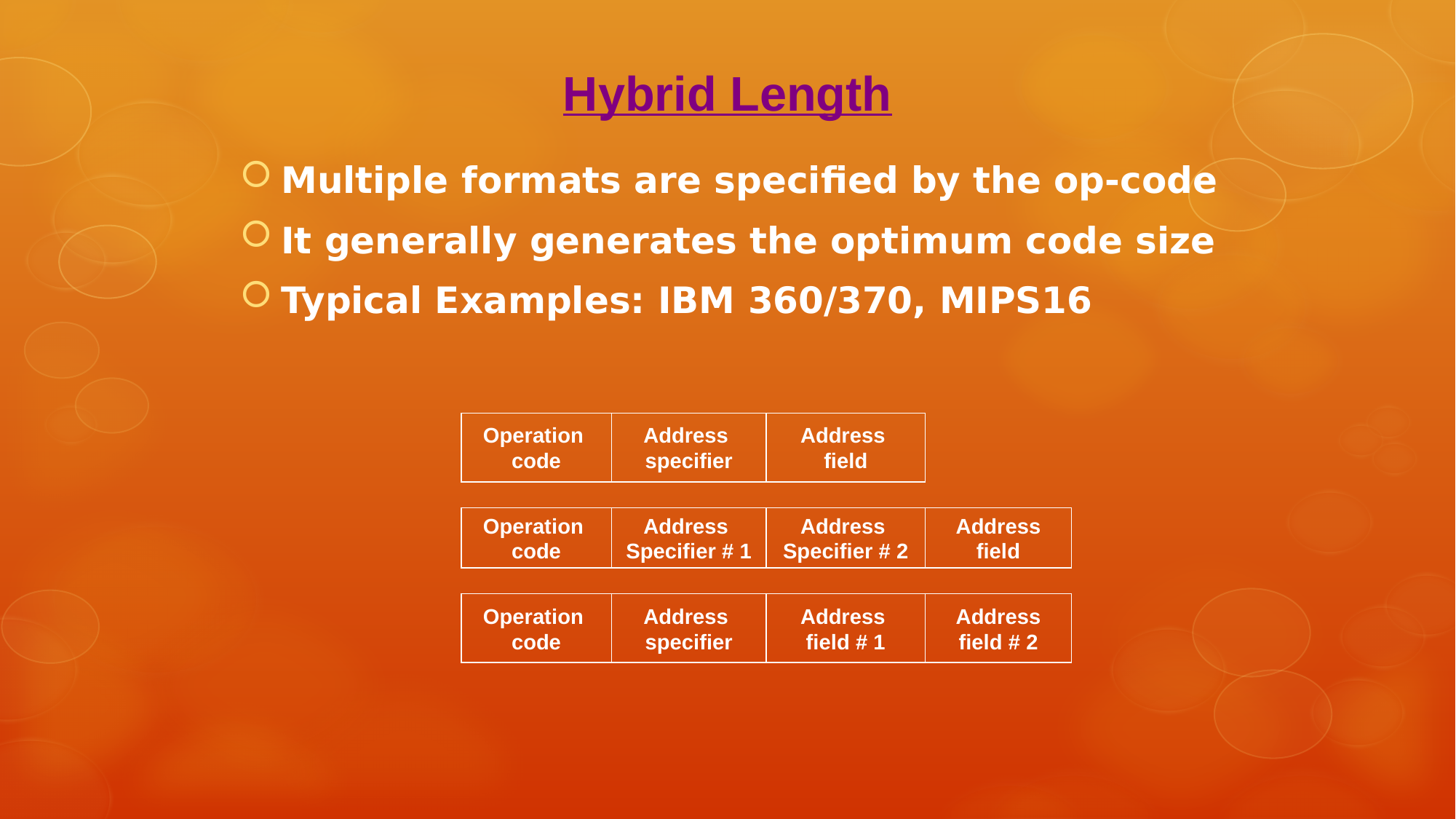

Hybrid Length
Multiple formats are specified by the op-code
It generally generates the optimum code size
Typical Examples: IBM 360/370, MIPS16

Operation
code
Address
specifier
Address
field
Operation
code
Address
Specifier # 1
Address
Specifier # 2
Address
field
Operation
code
Address
specifier
Address
field # 1
Address
field # 2